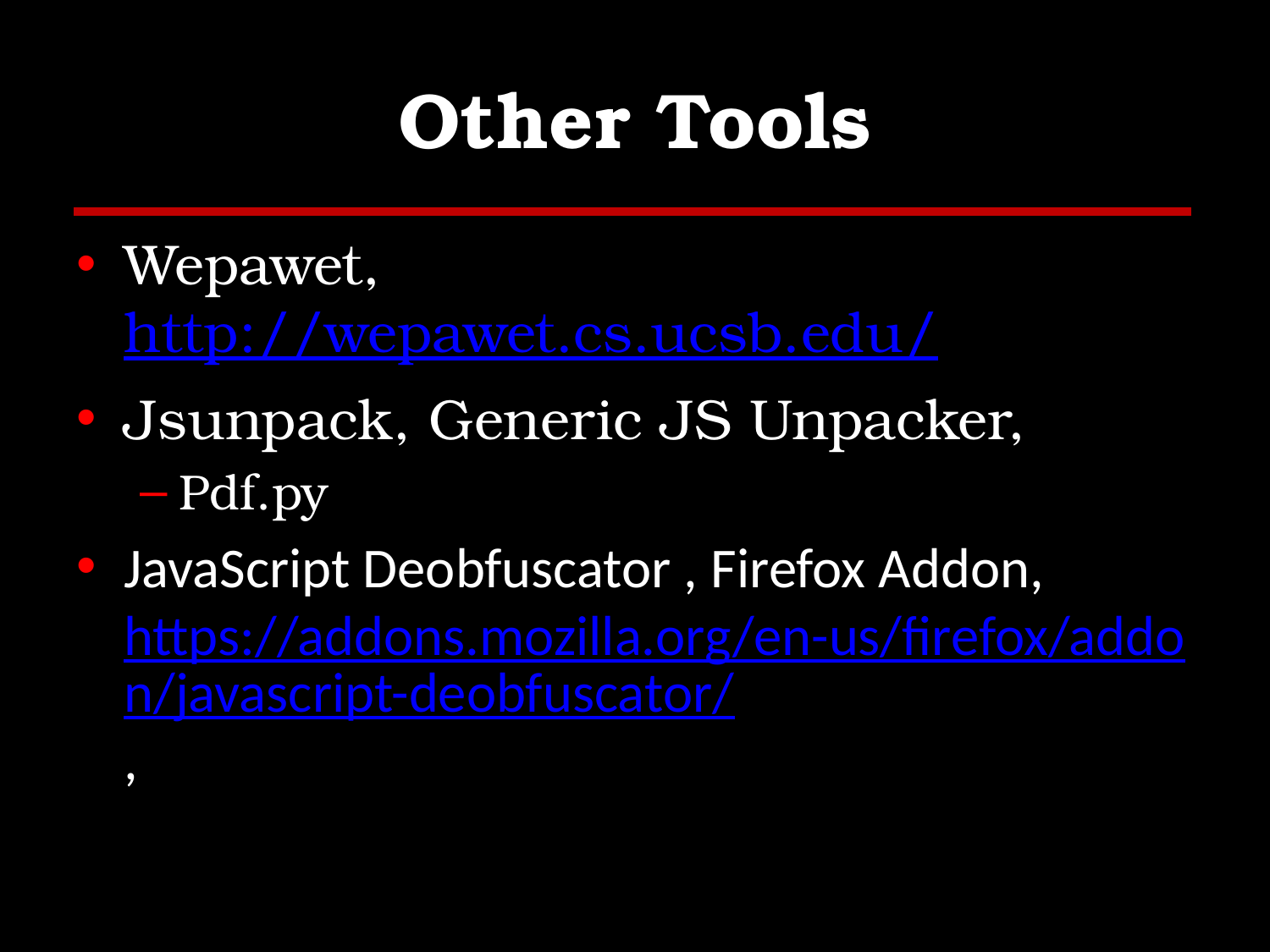

# Other Tools
Wepawet, http://wepawet.cs.ucsb.edu/
Jsunpack, Generic JS Unpacker,
Pdf.py
JavaScript Deobfuscator , Firefox Addon, https://addons.mozilla.org/en-us/firefox/addon/javascript-deobfuscator/,